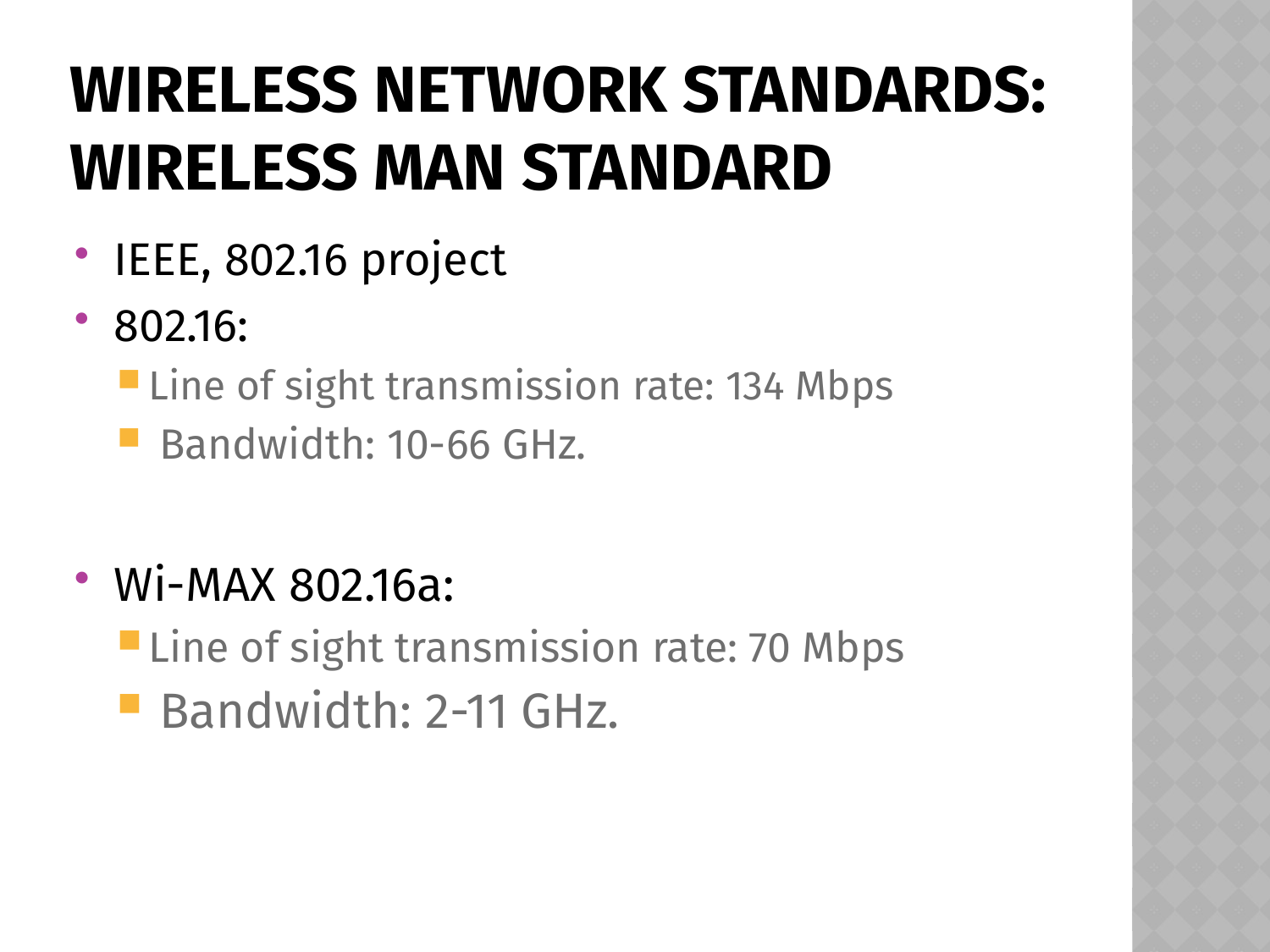

# wireless network standards: wireless MAN standard
IEEE, 802.16 project
802.16:
Line of sight transmission rate: 134 Mbps
 Bandwidth: 10-66 GHz.

Wi-MAX 802.16a:
Line of sight transmission rate: 70 Mbps
 Bandwidth: 2-11 GHz.